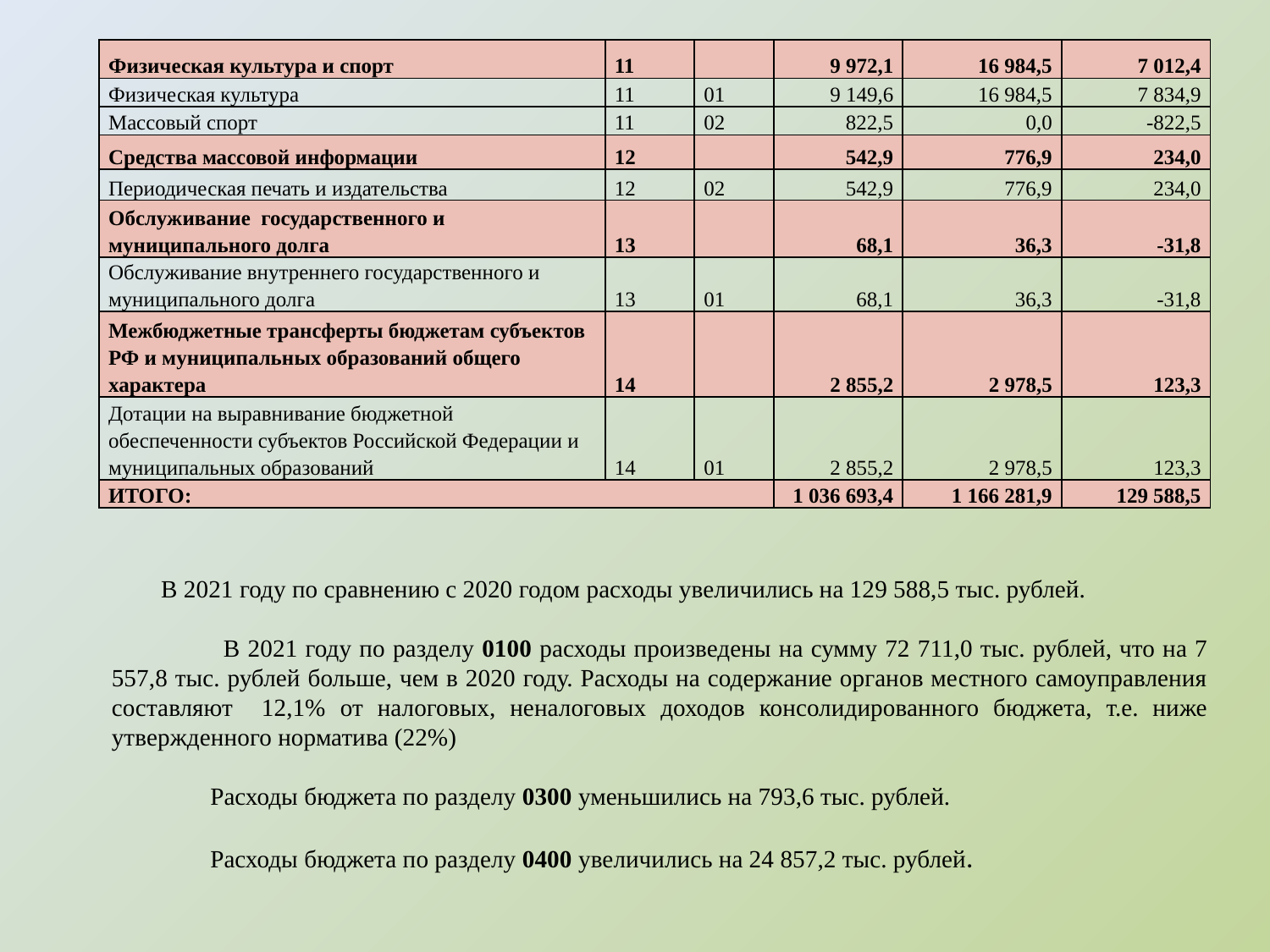

| Физическая культура и спорт | 11 |  | 9 972,1 | 16 984,5 | 7 012,4 |
| --- | --- | --- | --- | --- | --- |
| Физическая культура | 11 | 01 | 9 149,6 | 16 984,5 | 7 834,9 |
| Массовый спорт | 11 | 02 | 822,5 | 0,0 | -822,5 |
| Средства массовой информации | 12 |  | 542,9 | 776,9 | 234,0 |
| Периодическая печать и издательства | 12 | 02 | 542,9 | 776,9 | 234,0 |
| Обслуживание государственного и муниципального долга | 13 |  | 68,1 | 36,3 | -31,8 |
| Обслуживание внутреннего государственного и муниципального долга | 13 | 01 | 68,1 | 36,3 | -31,8 |
| Межбюджетные трансферты бюджетам субъектов РФ и муниципальных образований общего характера | 14 |  | 2 855,2 | 2 978,5 | 123,3 |
| Дотации на выравнивание бюджетной обеспеченности субъектов Российской Федерации и муниципальных образований | 14 | 01 | 2 855,2 | 2 978,5 | 123,3 |
| ИТОГО: |  |  | 1 036 693,4 | 1 166 281,9 | 129 588,5 |
В 2021 году по сравнению с 2020 годом расходы увеличились на 129 588,5 тыс. рублей.

        В 2021 году по разделу 0100 расходы произведены на сумму 72 711,0 тыс. рублей, что на 7 557,8 тыс. рублей больше, чем в 2020 году. Расходы на содержание органов местного самоуправления составляют  12,1% от налоговых, неналоговых доходов консолидированного бюджета, т.е. ниже утвержденного норматива (22%)

        Расходы бюджета по разделу 0300 уменьшились на 793,6 тыс. рублей.

        Расходы бюджета по разделу 0400 увеличились на 24 857,2 тыс. рублей.